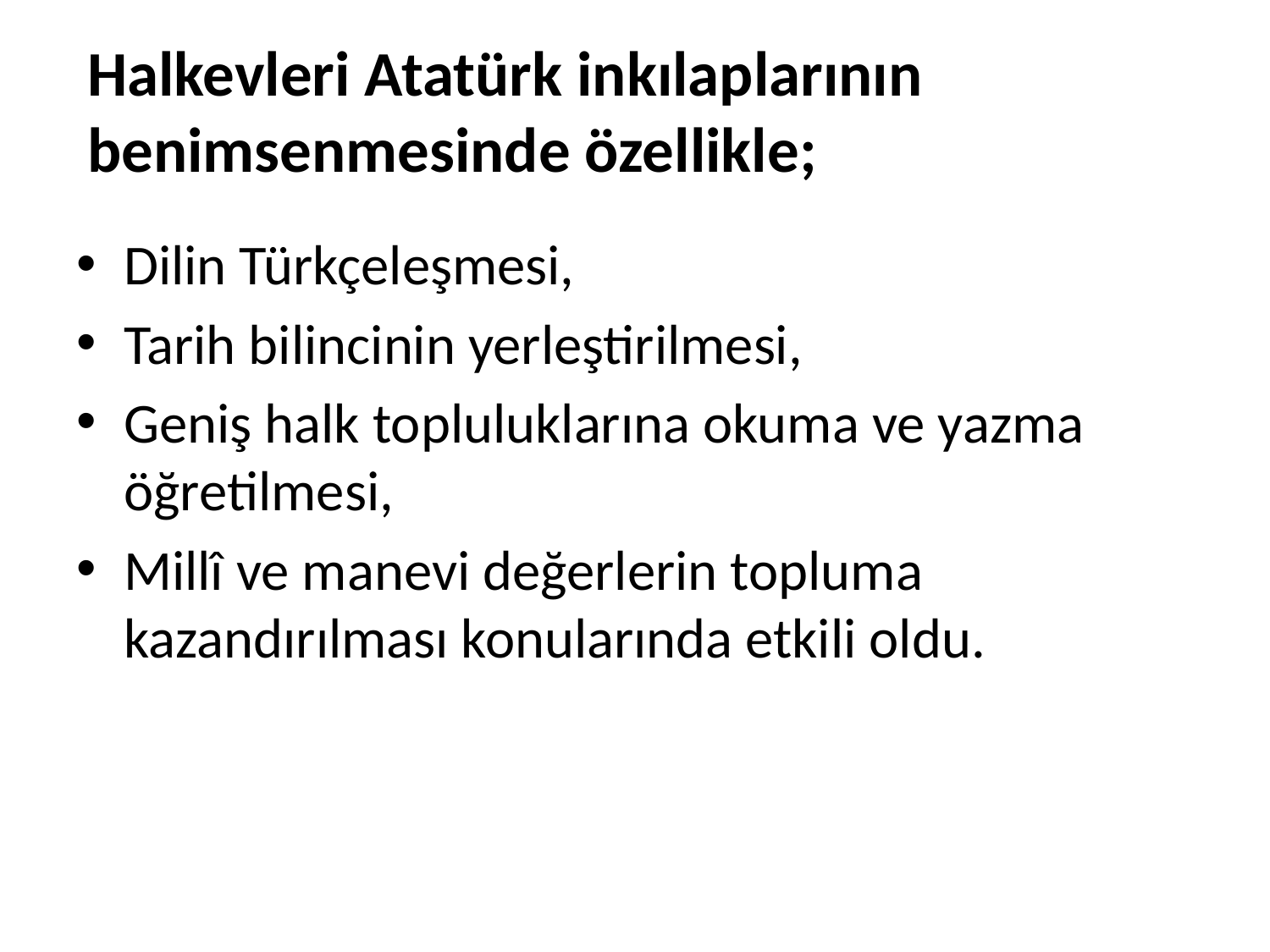

Halkevleri Atatürk inkılaplarının benimsenmesinde özellikle;
Dilin Türkçeleşmesi,
Tarih bilincinin yerleştirilmesi,
Geniş halk topluluklarına okuma ve yazma öğretilmesi,
Millî ve manevi değerlerin topluma kazandırılması konularında etkili oldu.